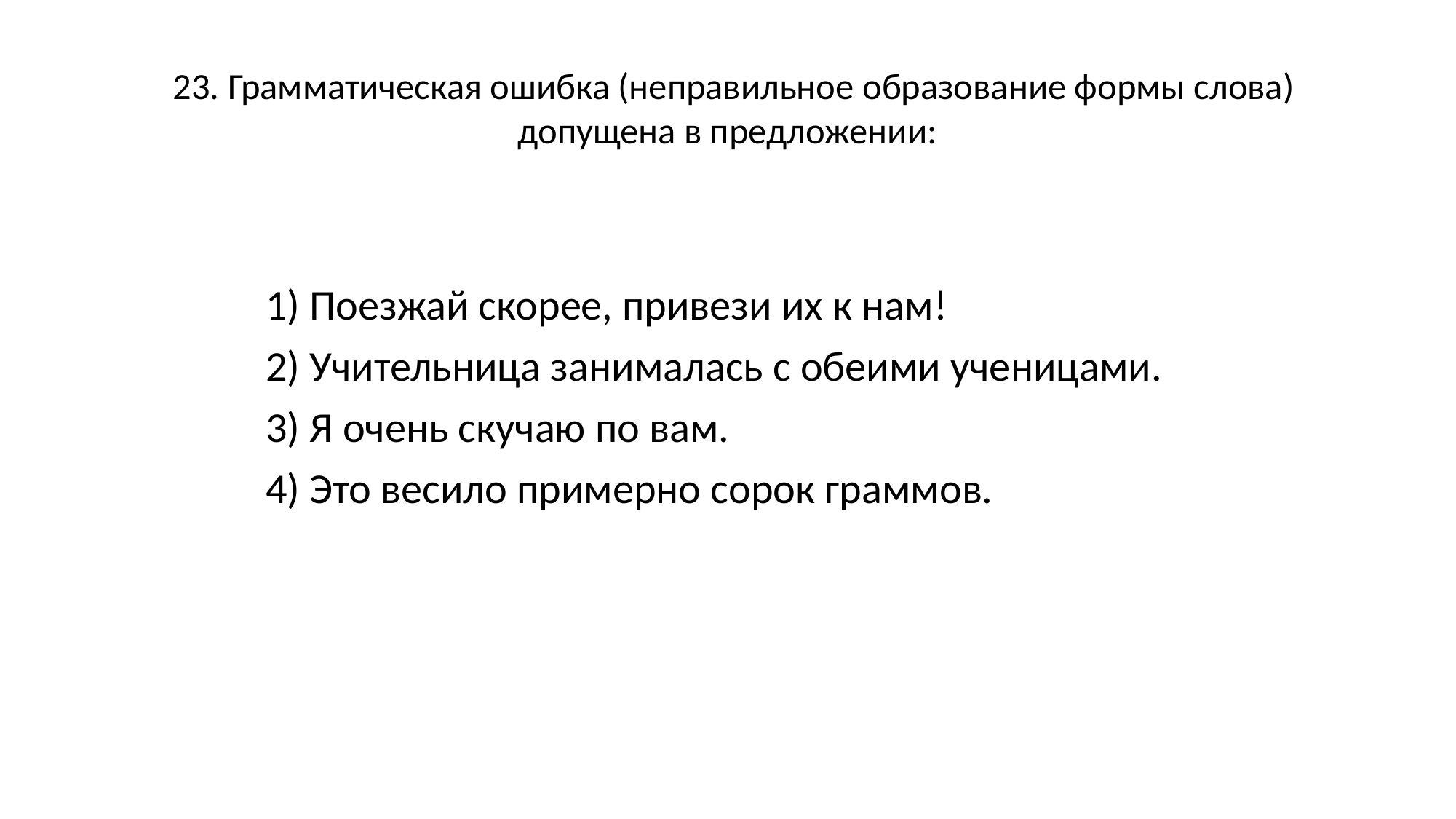

# 23. Грамматическая ошибка (неправильное образование формы слова) допущена в предложении:
1) Поезжай скорее, привези их к нам!
2) Учительница занималась с обеими ученицами.
3) Я очень скучаю по вам.
4) Это весило примерно сорок граммов.